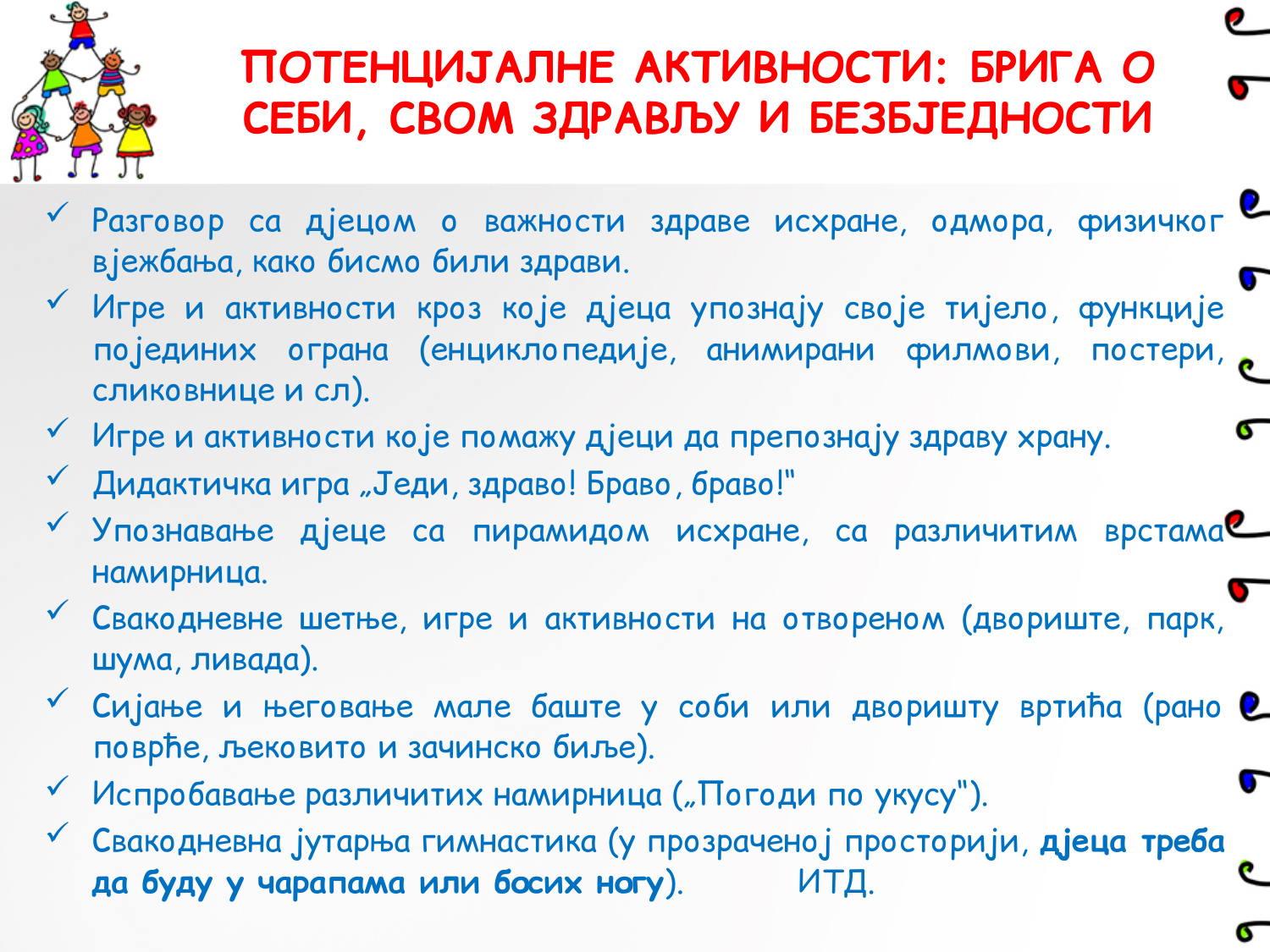

# ПОТЕНЦИЈАЛНЕ АКТИВНОСТИ: БРИГА О СЕБИ, СВОМ ЗДРАВЉУ И БЕЗБЈЕДНОСТИ
Разговор са дјецом о важности здраве исхране, одмора, физичког вјежбања, како бисмо били здрави.
Игре и активности кроз које дјеца упознају своје тијело, функције појединих ограна (енциклопедије, анимирани филмови, постери, сликовнице и сл).
Игре и активности које помажу дјеци да препознају здраву храну.
Дидактичка игра „Једи, здраво! Браво, браво!“
Упознавање дјеце са пирамидом исхране, са различитим врстама намирница.
Свакодневне шетње, игре и активности на отвореном (двориште, парк, шума, ливада).
Сијање и његовање мале баште у соби или дворишту вртића (рано поврће, љековито и зачинско биље).
Испробавање различитих намирница („Погоди по укусу“).
Свакодневна јутарња гимнастика (у прозраченој просторији, дјеца треба да буду у чарапама или босих ногу).            ИТД.